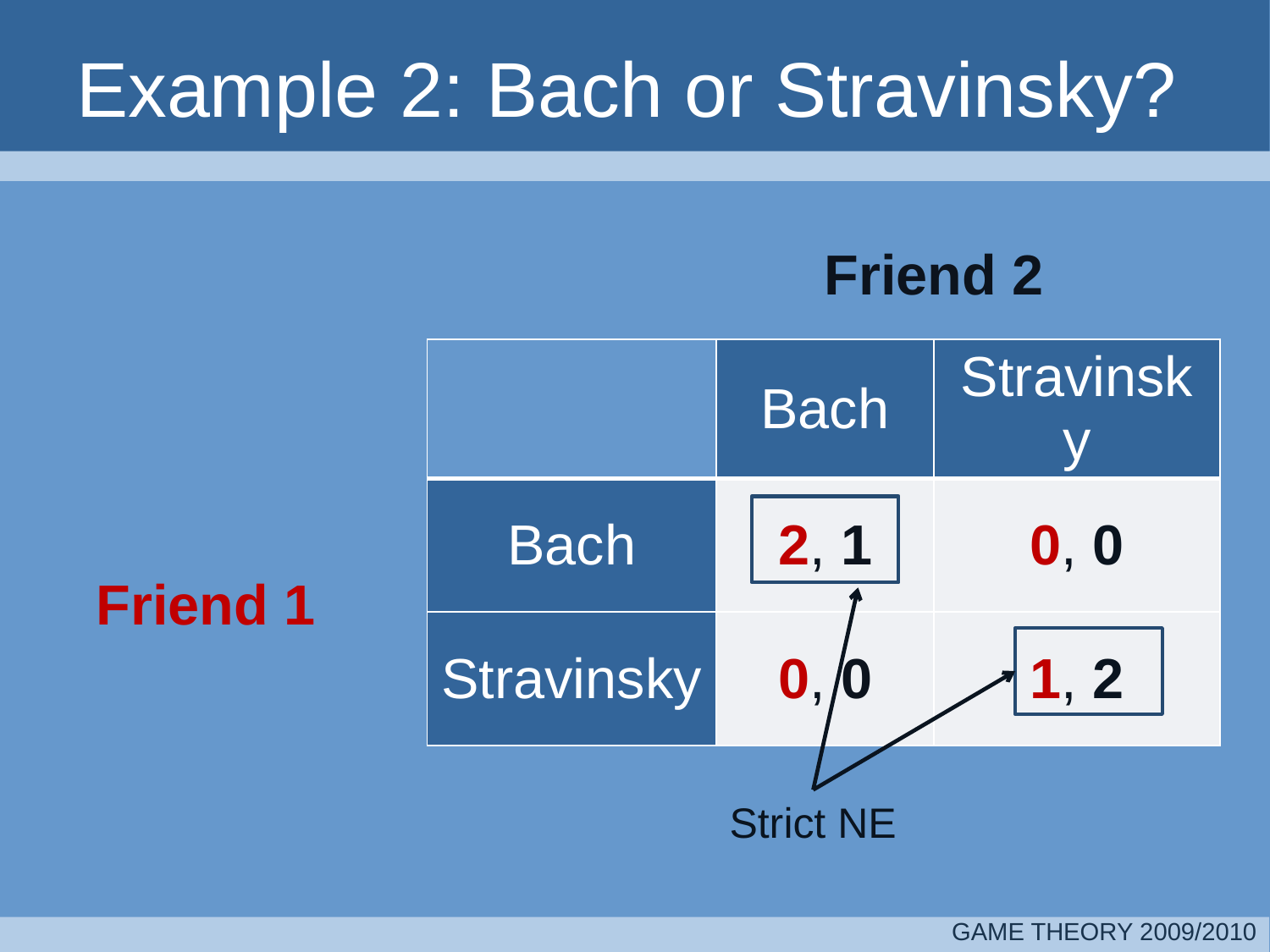

# Example 2: Bach or Stravinsky?
Friend 2
|  | Bach | Stravinsky |
| --- | --- | --- |
| Bach | 2, 1 | 0, 0 |
| Stravinsky | 0, 0 | 1, 2 |

Friend 1

Strict NE
GAME THEORY 2009/2010